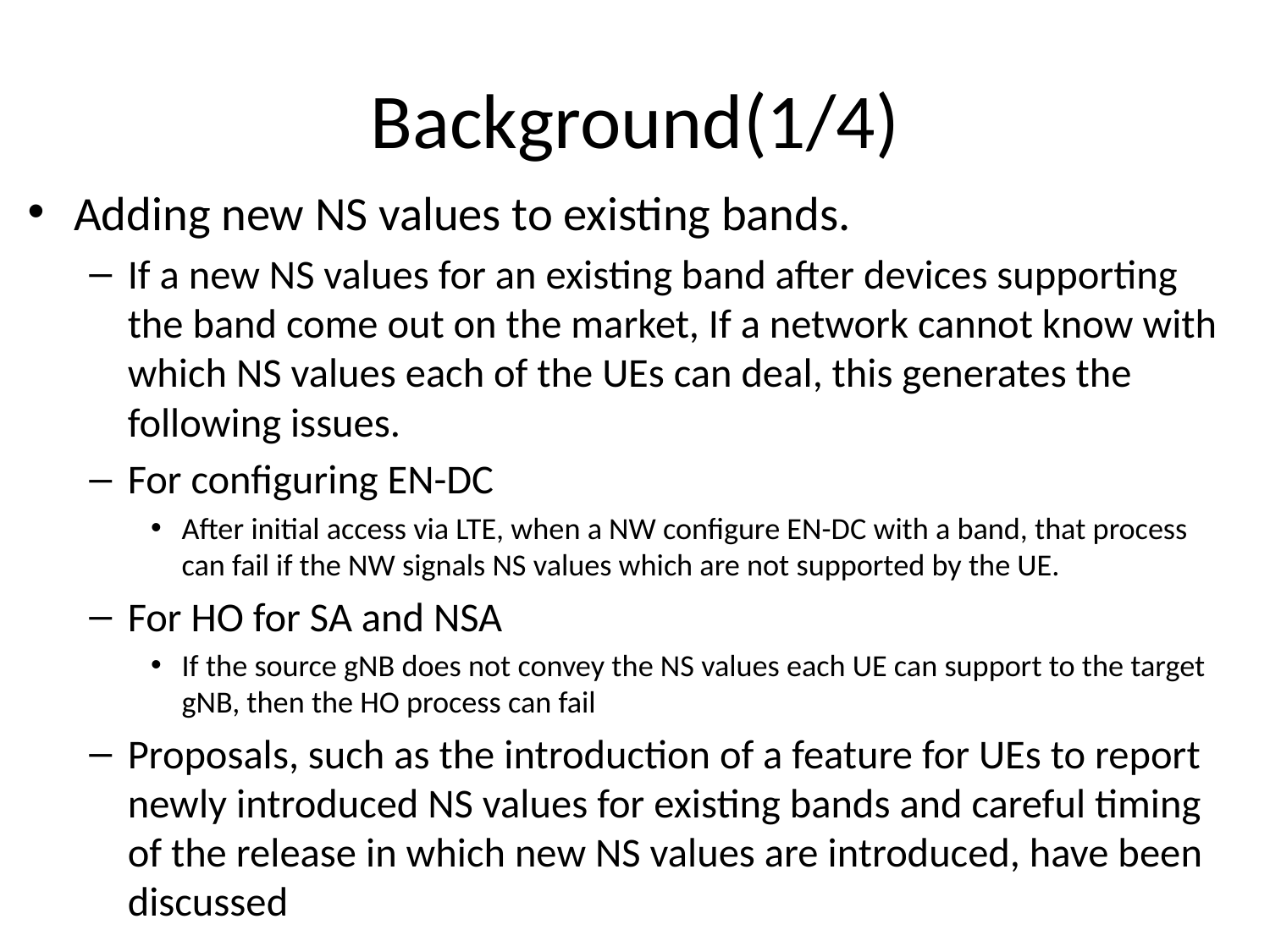

# Background(1/4)
Adding new NS values to existing bands.
If a new NS values for an existing band after devices supporting the band come out on the market, If a network cannot know with which NS values each of the UEs can deal, this generates the following issues.
For configuring EN-DC
After initial access via LTE, when a NW configure EN-DC with a band, that process can fail if the NW signals NS values which are not supported by the UE.
For HO for SA and NSA
If the source gNB does not convey the NS values each UE can support to the target gNB, then the HO process can fail
Proposals, such as the introduction of a feature for UEs to report newly introduced NS values for existing bands and careful timing of the release in which new NS values are introduced, have been discussed